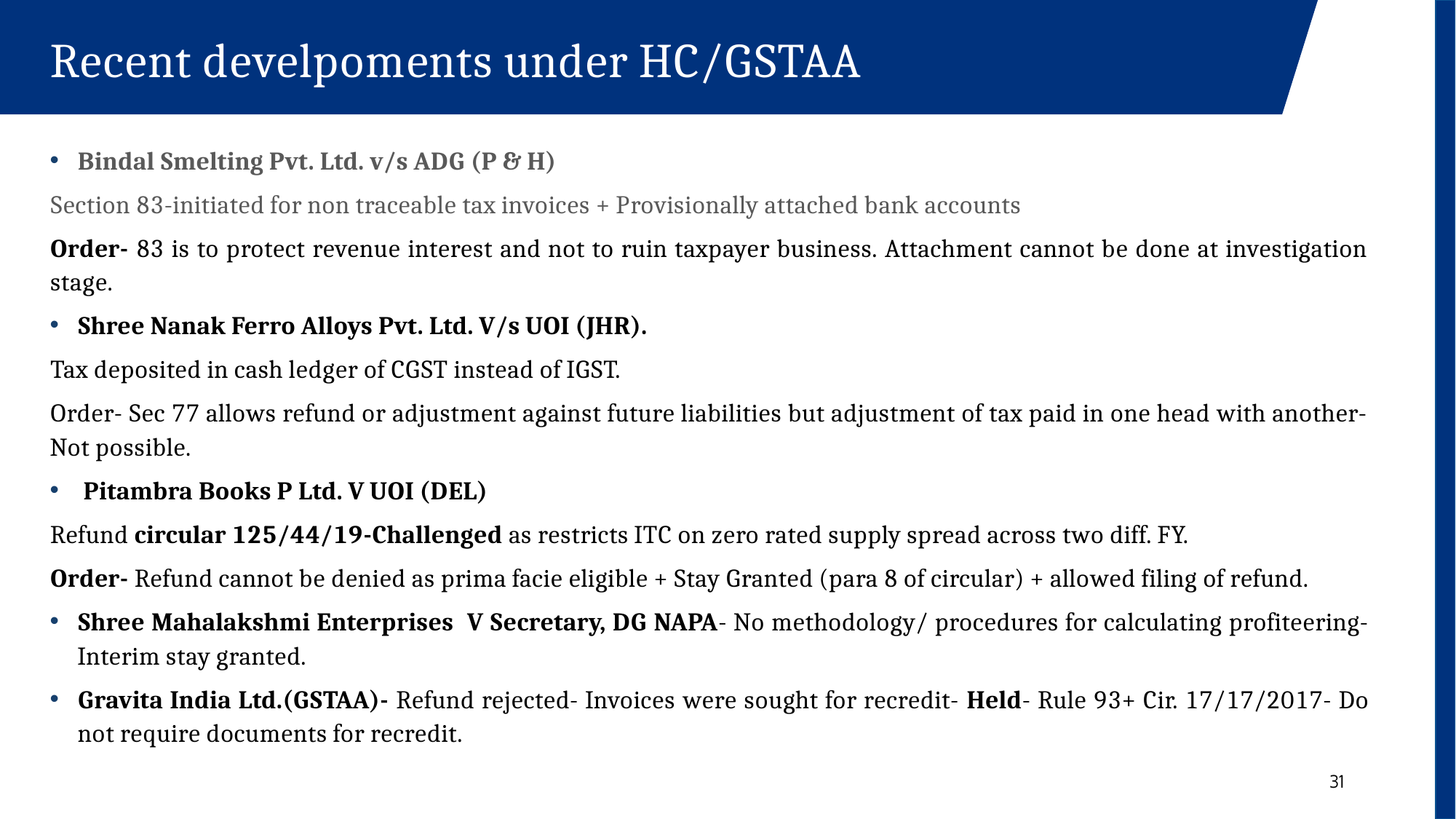

Recent develpoments under HC/GSTAA
Bindal Smelting Pvt. Ltd. v/s ADG (P & H)
Section 83-initiated for non traceable tax invoices + Provisionally attached bank accounts
Order- 83 is to protect revenue interest and not to ruin taxpayer business. Attachment cannot be done at investigation stage.
Shree Nanak Ferro Alloys Pvt. Ltd. V/s UOI (JHR).
Tax deposited in cash ledger of CGST instead of IGST.
Order- Sec 77 allows refund or adjustment against future liabilities but adjustment of tax paid in one head with another- Not possible.
 Pitambra Books P Ltd. V UOI (DEL)
Refund circular 125/44/19-Challenged as restricts ITC on zero rated supply spread across two diff. FY.
Order- Refund cannot be denied as prima facie eligible + Stay Granted (para 8 of circular) + allowed filing of refund.
Shree Mahalakshmi Enterprises  V Secretary, DG NAPA- No methodology/ procedures for calculating profiteering- Interim stay granted.
Gravita India Ltd.(GSTAA)- Refund rejected- Invoices were sought for recredit- Held- Rule 93+ Cir. 17/17/2017- Do not require documents for recredit.

31